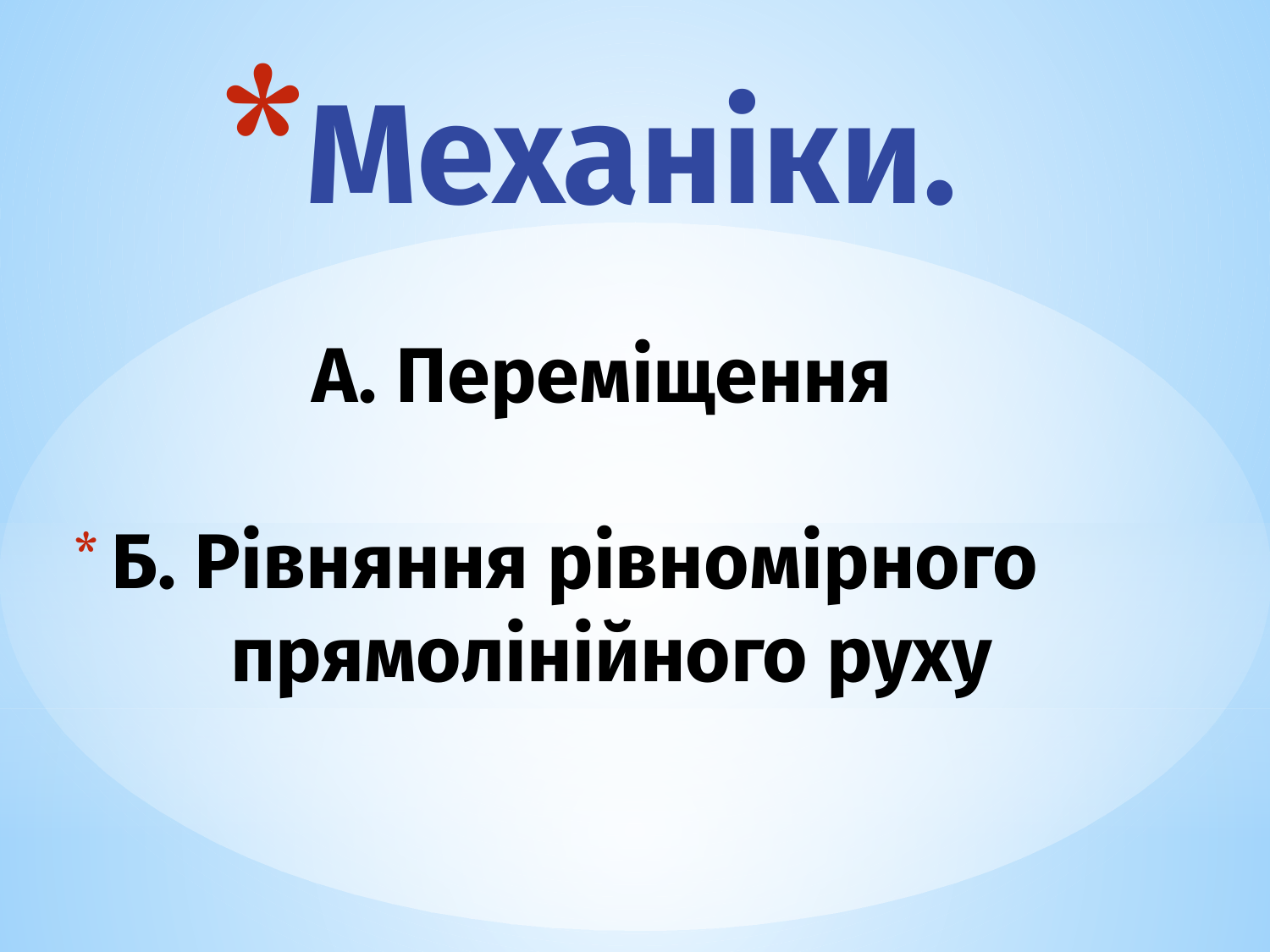

# Механіки. А. Переміщення Б. Рівняння рівномірного     прямолінійного руху